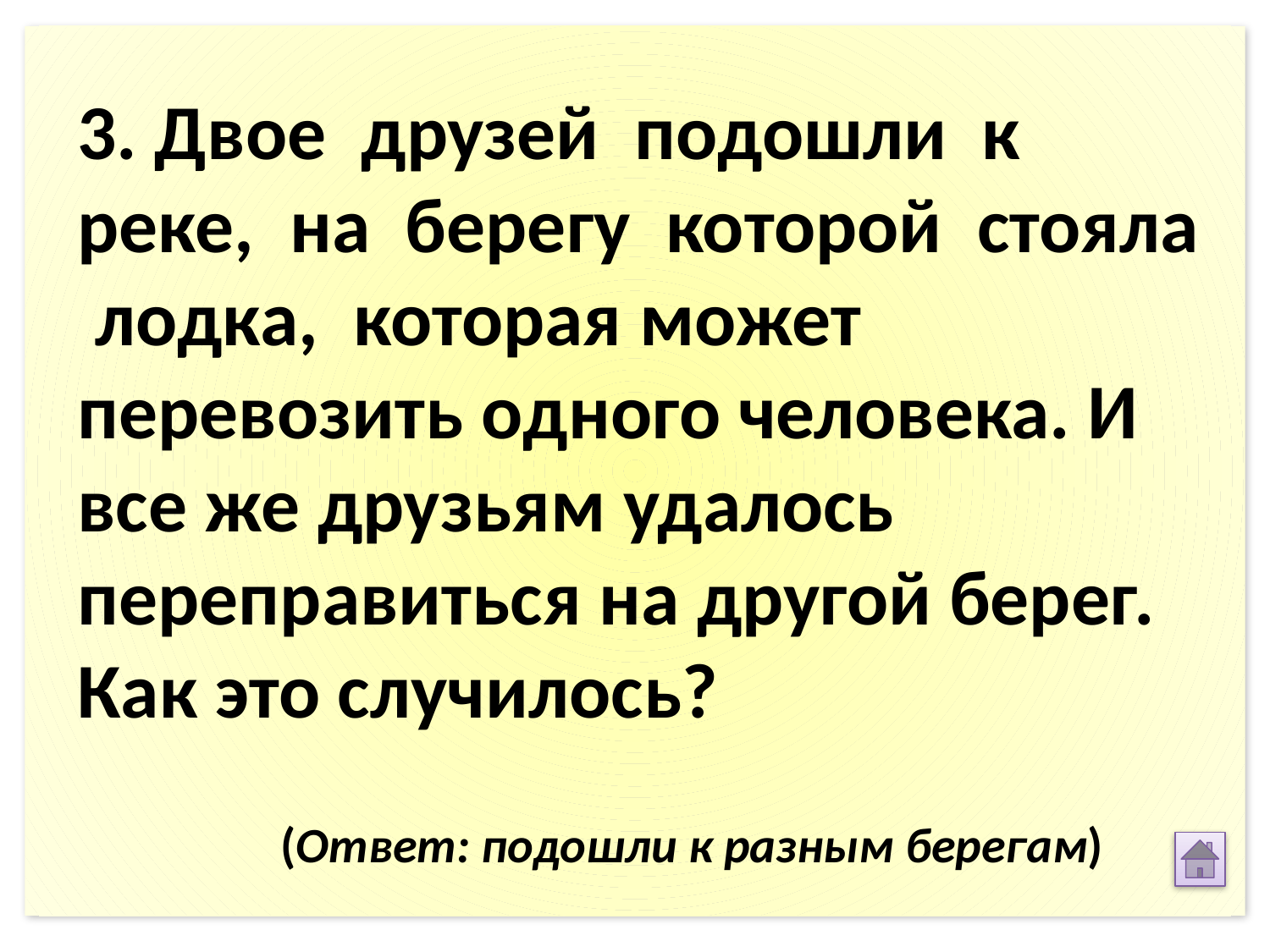

3. Двое  друзей  подошли  к  реке,  на  берегу  которой  стояла  лодка,  которая может перевозить одного человека. И все же друзьям удалось переправиться на другой берег. Как это случилось?
 (Ответ: подошли к разным берегам)